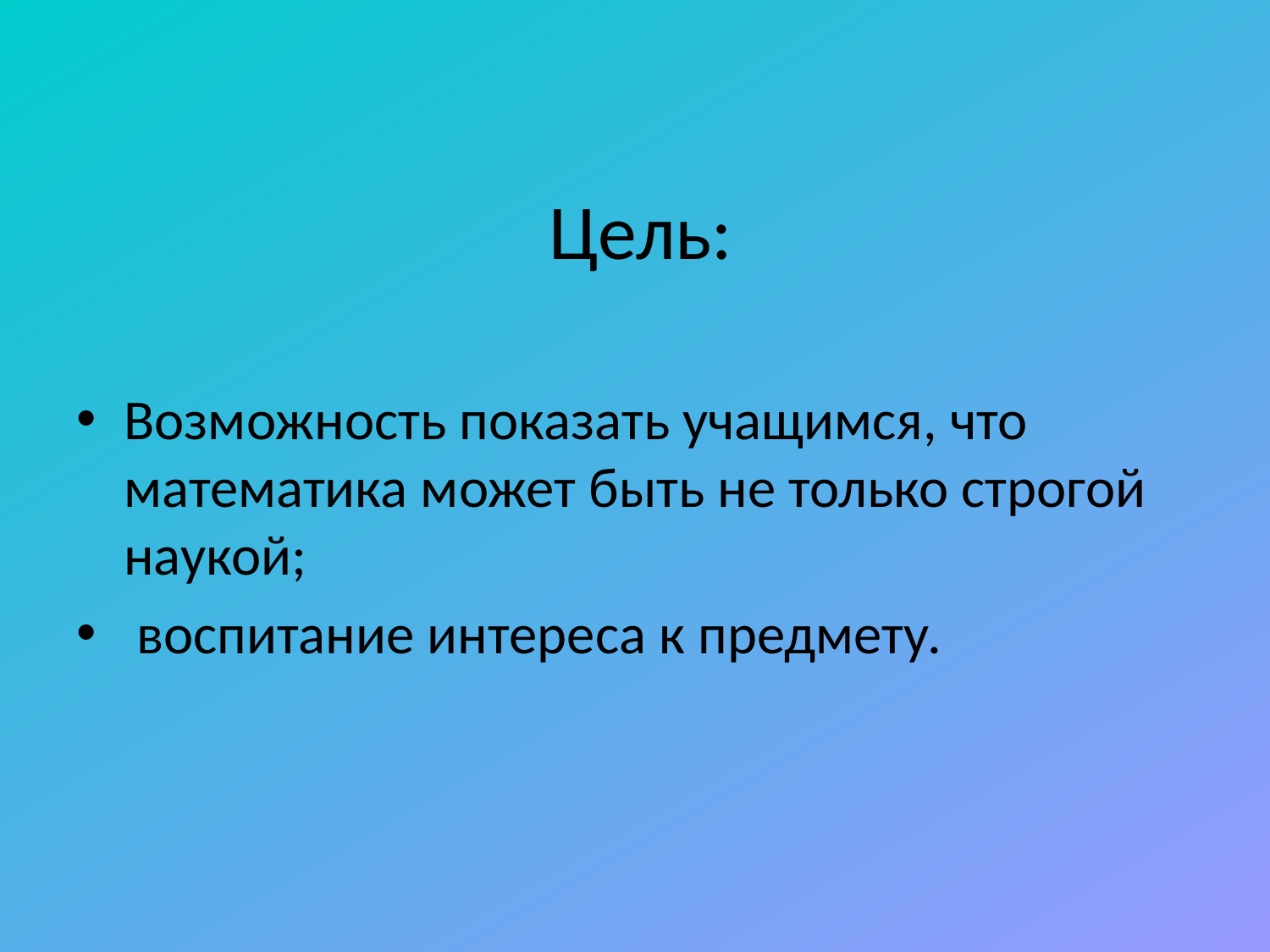

# Цель:
Возможность показать учащимся, что математика может быть не только строгой наукой;
 воспитание интереса к предмету.